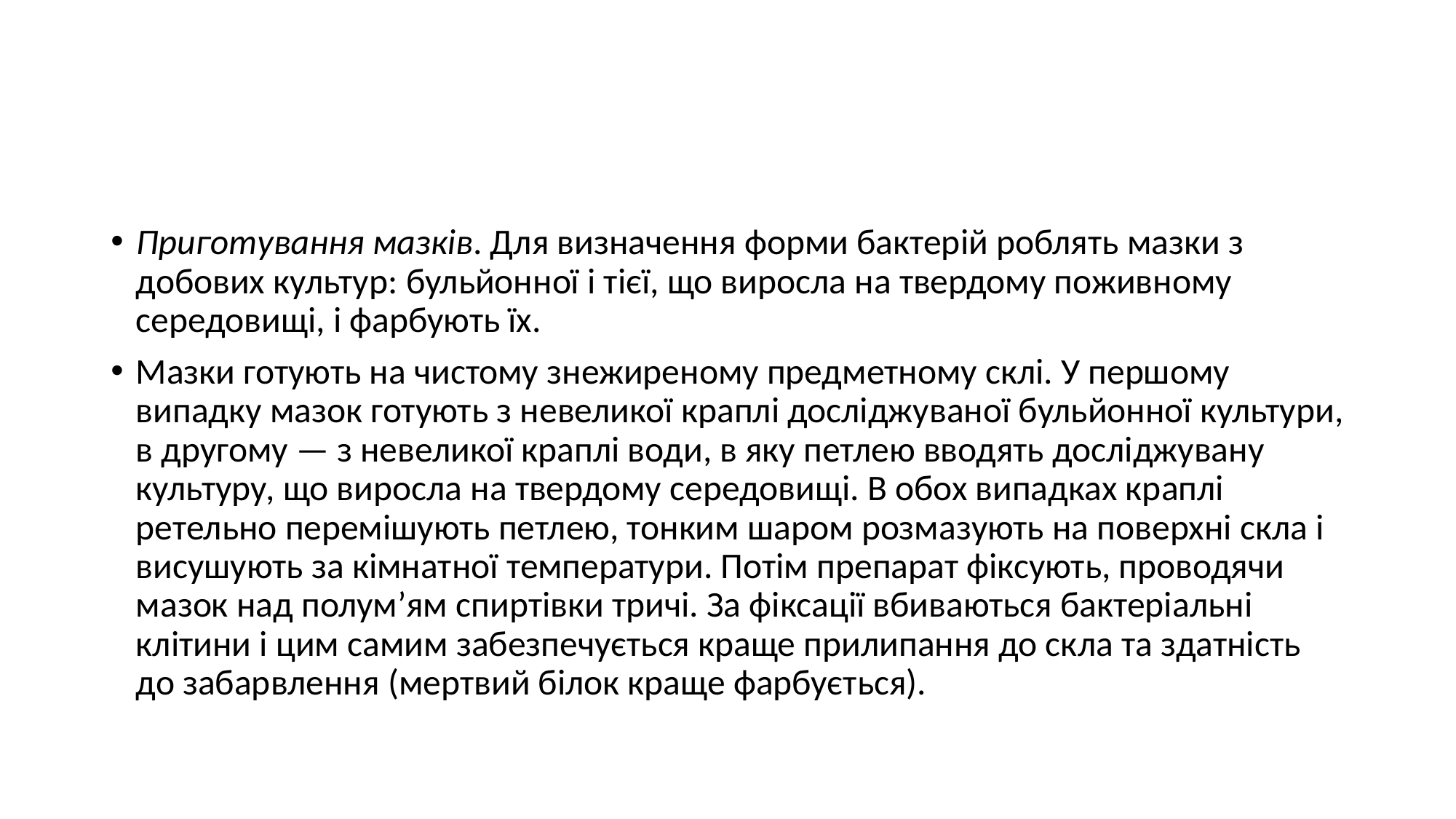

#
Приготування мазків. Для визначення форми бактерій роблять мазки з добових культур: бульйонної і тієї, що виросла на твердому поживному середовищі, і фарбують їх.
Мазки готують на чистому знежиреному предметному склі. У першому випадку мазок готують з невеликої краплі досліджуваної бульйонної культури, в другому — з невеликої краплі води, в яку петлею вводять досліджувану культуру, що виросла на твердому середовищі. В обох випадках краплі ретельно перемішують петлею, тонким шаром розмазують на поверхні скла і висушують за кімнатної температури. Потім препарат фіксують, проводячи мазок над полум’ям спиртівки тричі. За фіксації вбиваються бактеріальні клітини і цим самим забезпечується краще прилипання до скла та здатність до забарвлення (мертвий білок краще фарбується).